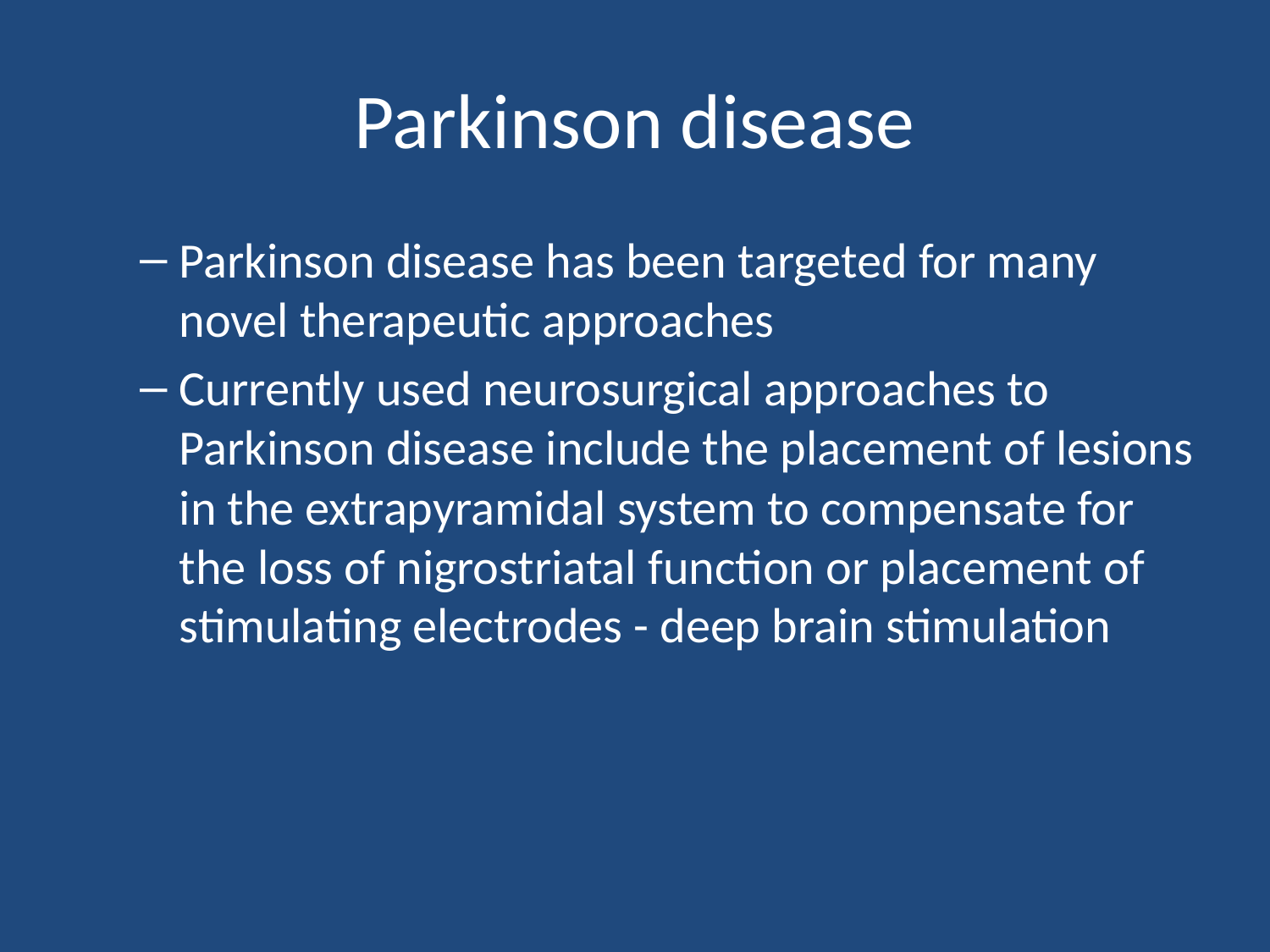

# Parkinson disease
Parkinson disease has been targeted for many novel therapeutic approaches
Currently used neurosurgical approaches to Parkinson disease include the placement of lesions in the extrapyramidal system to compensate for the loss of nigrostriatal function or placement of stimulating electrodes - deep brain stimulation